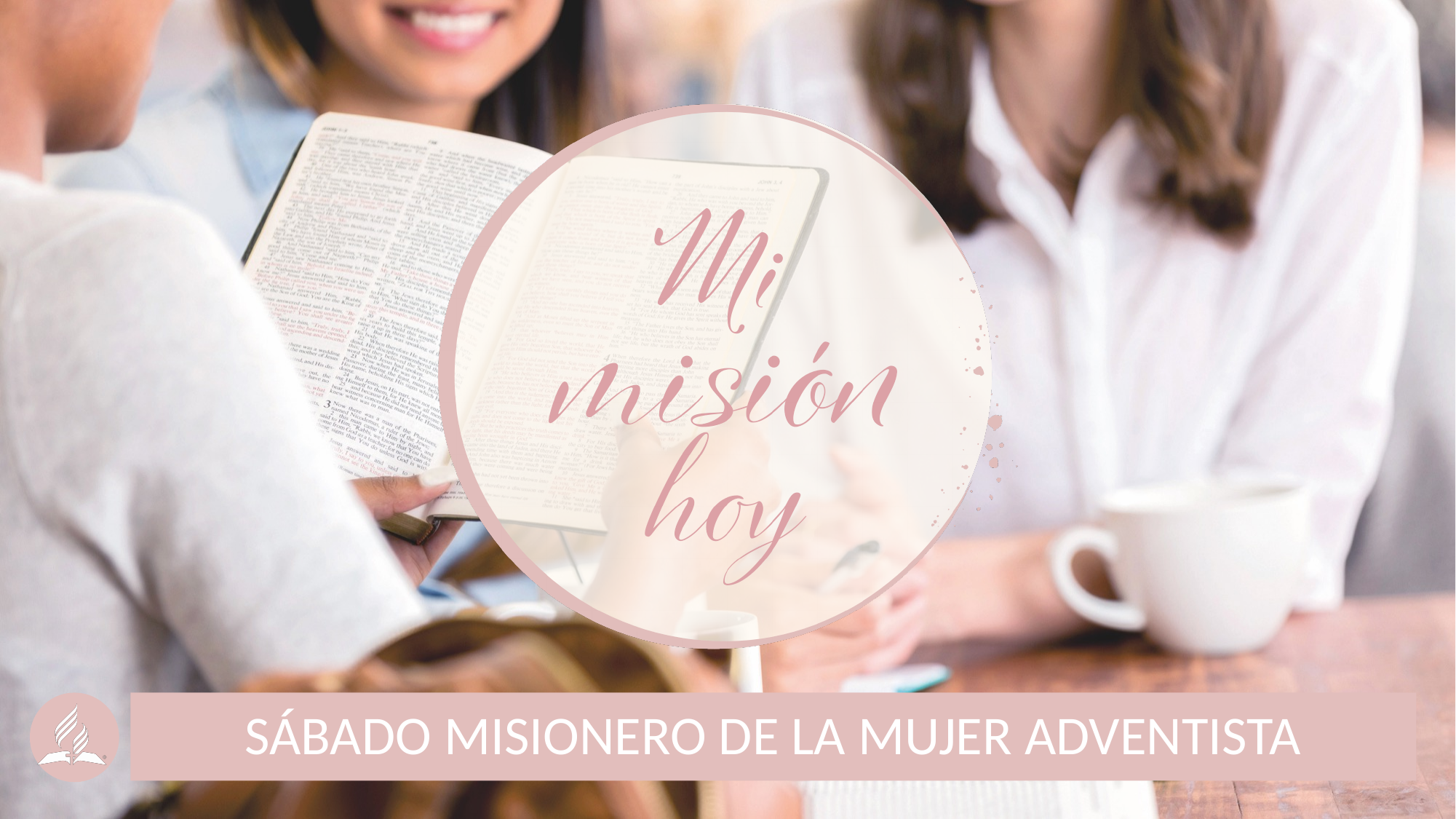

# SÁBADO MISIONERO DE LA MUJER ADVENTISTA